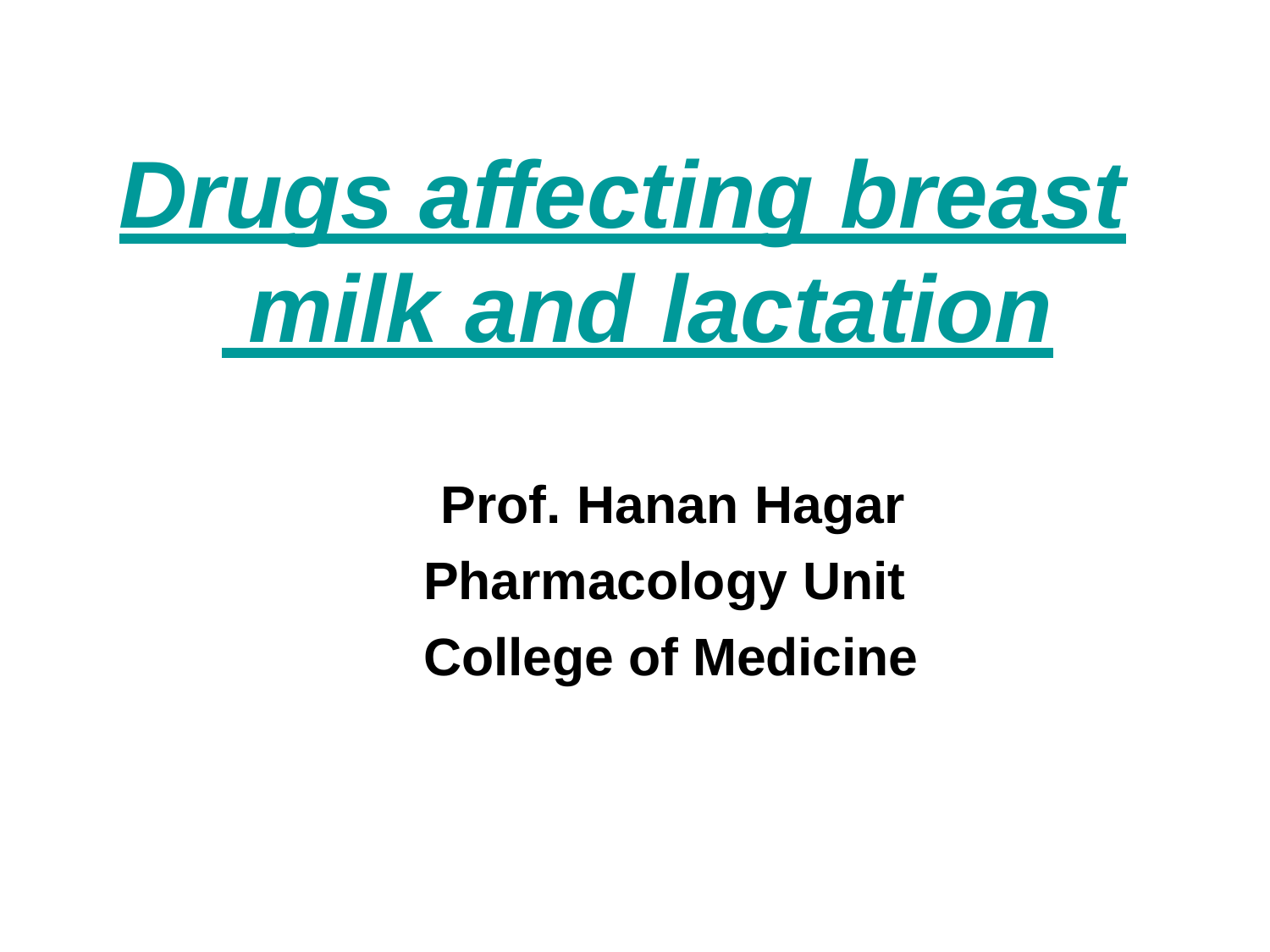

# Drugs affecting breast  milk and lactation
Prof. Hanan Hagar  Pharmacology Unit  College of Medicine